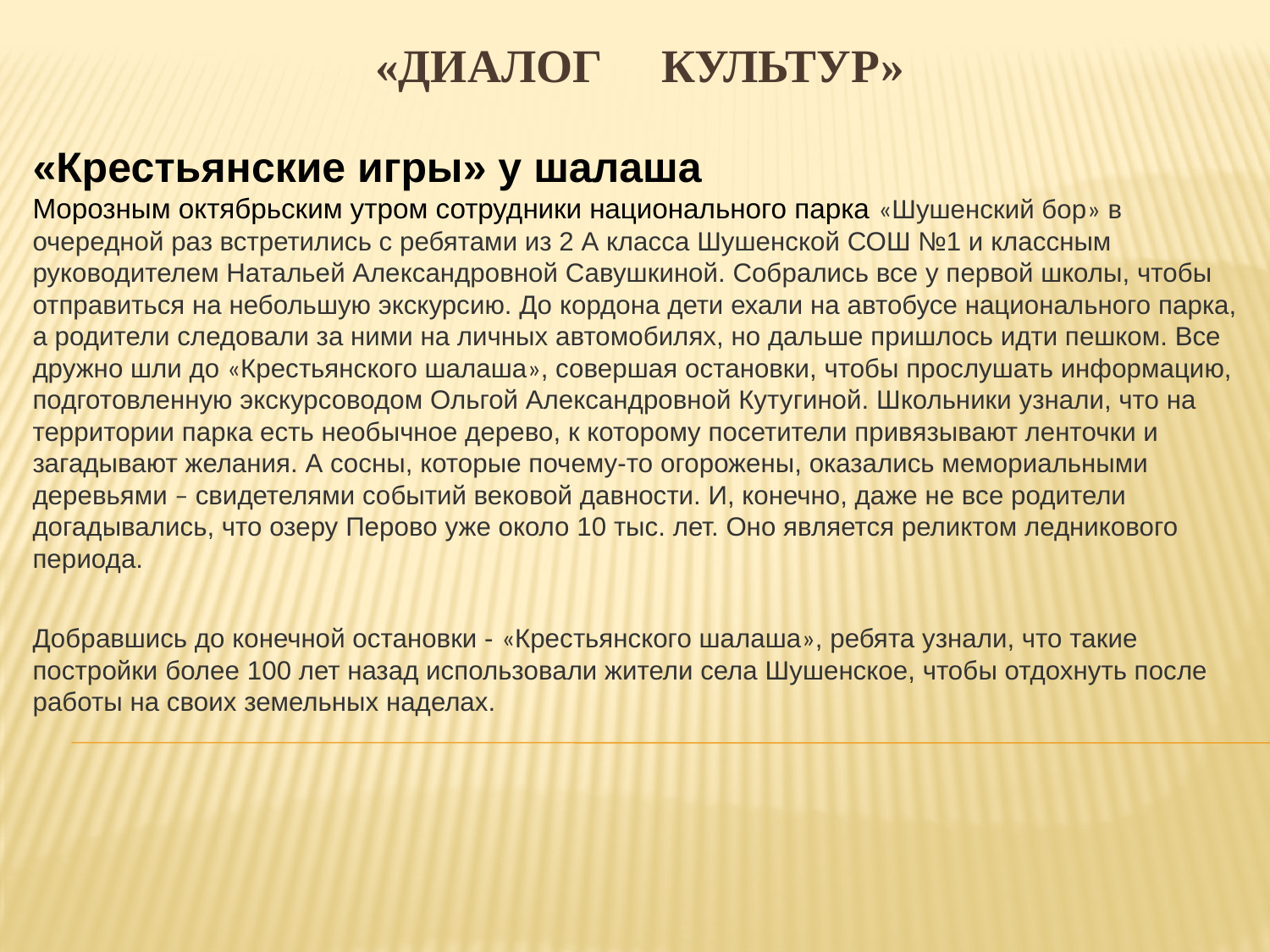

# «ДИАЛОГ     КУЛЬТУР»

«Крестьянские игры» у шалаша
Морозным октябрьским утром сотрудники национального парка «Шушенский бор» в очередной раз встретились с ребятами из 2 А класса Шушенской СОШ №1 и классным руководителем Натальей Александровной Савушкиной. Собрались все у первой школы, чтобы отправиться на небольшую экскурсию. До кордона дети ехали на автобусе национального парка, а родители следовали за ними на личных автомобилях, но дальше пришлось идти пешком. Все дружно шли до «Крестьянского шалаша», совершая остановки, чтобы прослушать информацию, подготовленную экскурсоводом Ольгой Александровной Кутугиной. Школьники узнали, что на территории парка есть необычное дерево, к которому посетители привязывают ленточки и загадывают желания. А сосны, которые почему-то огорожены, оказались мемориальными деревьями – свидетелями событий вековой давности. И, конечно, даже не все родители догадывались, что озеру Перово уже около 10 тыс. лет. Оно является реликтом ледникового периода.

Добравшись до конечной остановки - «Крестьянского шалаша», ребята узнали, что такие постройки более 100 лет назад использовали жители села Шушенское, чтобы отдохнуть после работы на своих земельных наделах.